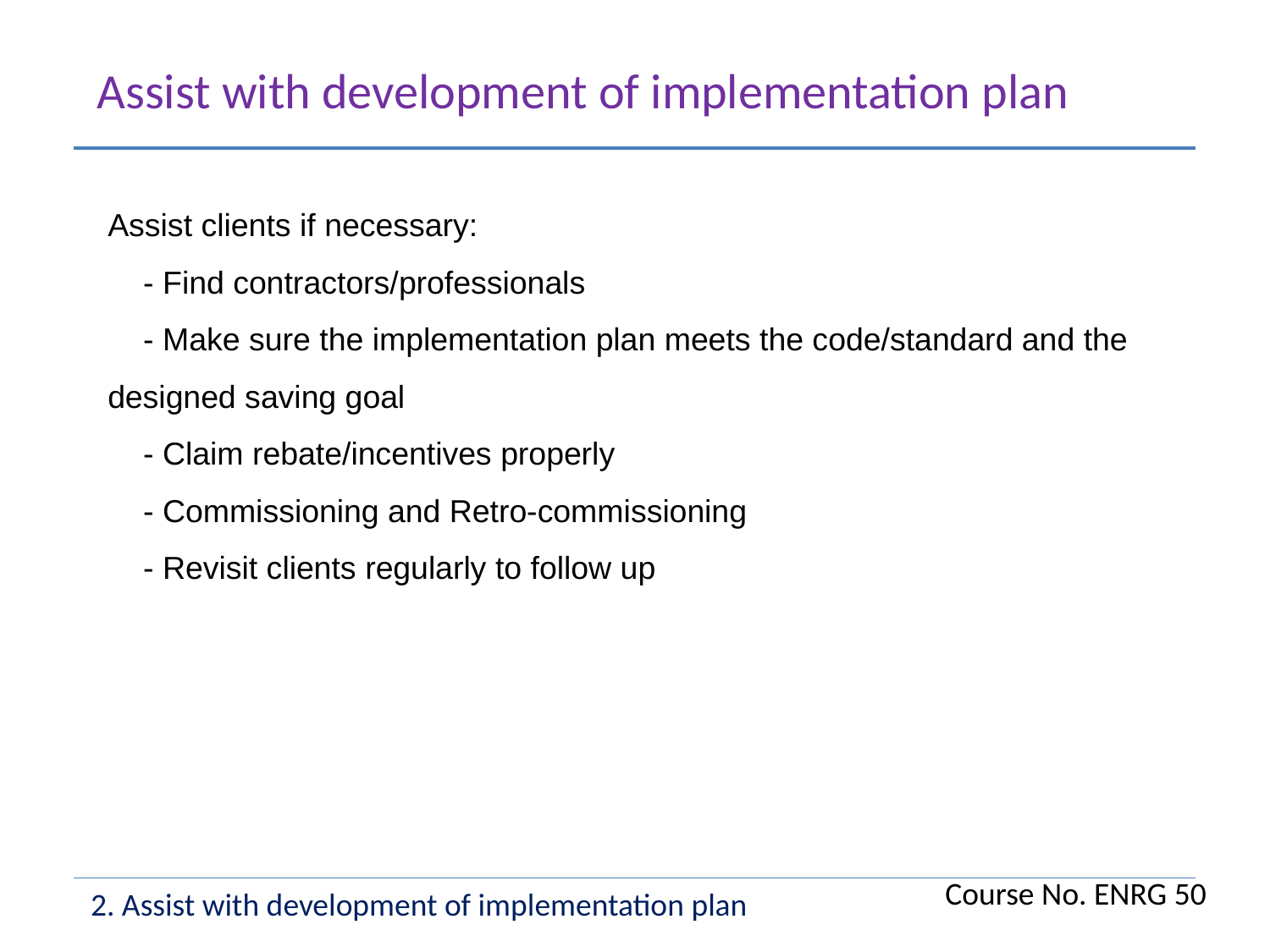

Assist with development of implementation plan
Assist clients if necessary:
    - Find contractors/professionals
    - Make sure the implementation plan meets the code/standard and the designed saving goal
    - Claim rebate/incentives properly
    - Commissioning and Retro-commissioning
    - Revisit clients regularly to follow up

Course No. ENRG 50
2. Assist with development of implementation plan